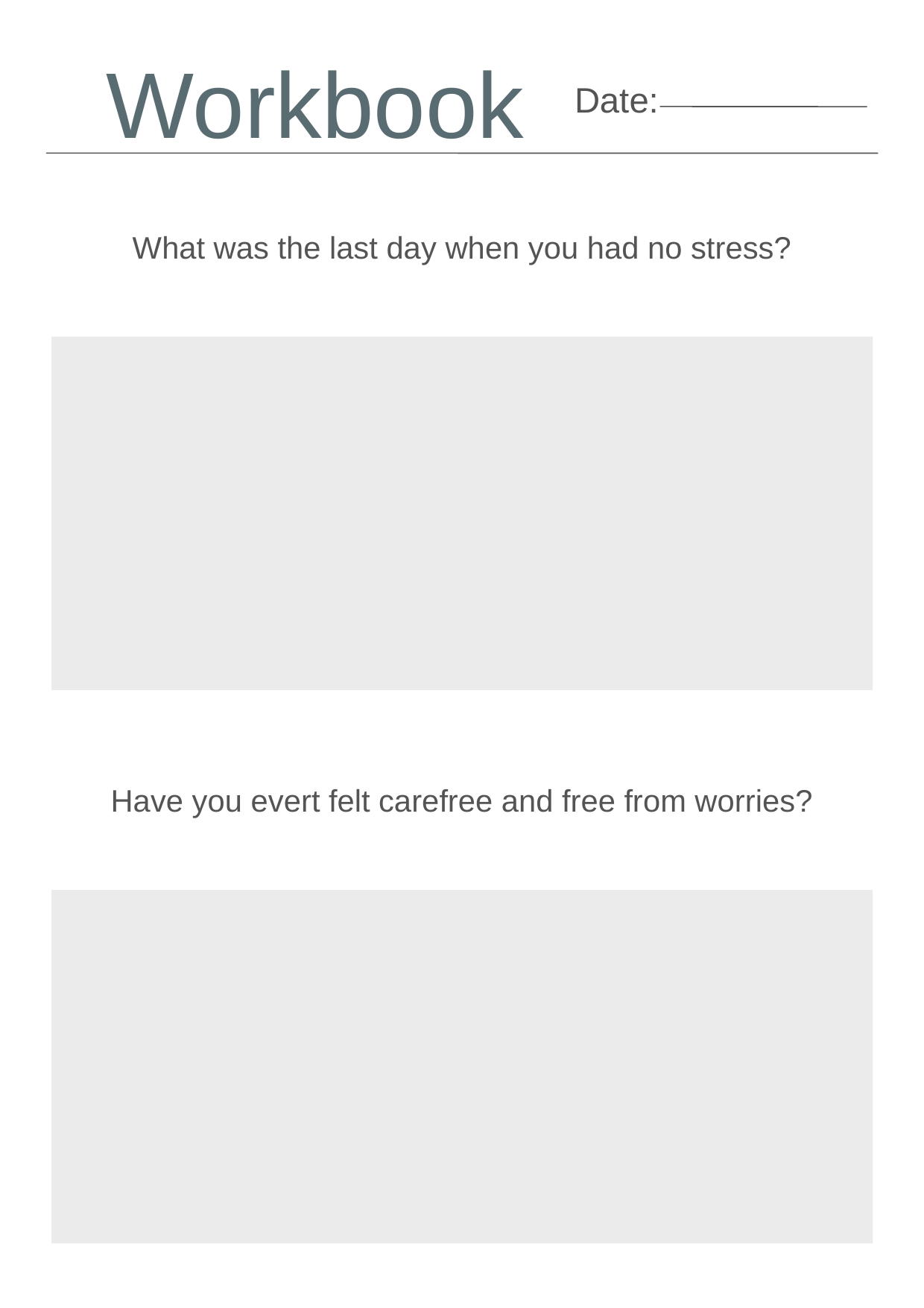

Workbook
Date:

What was the last day when you had no stress?

Have you evert felt carefree and free from worries?